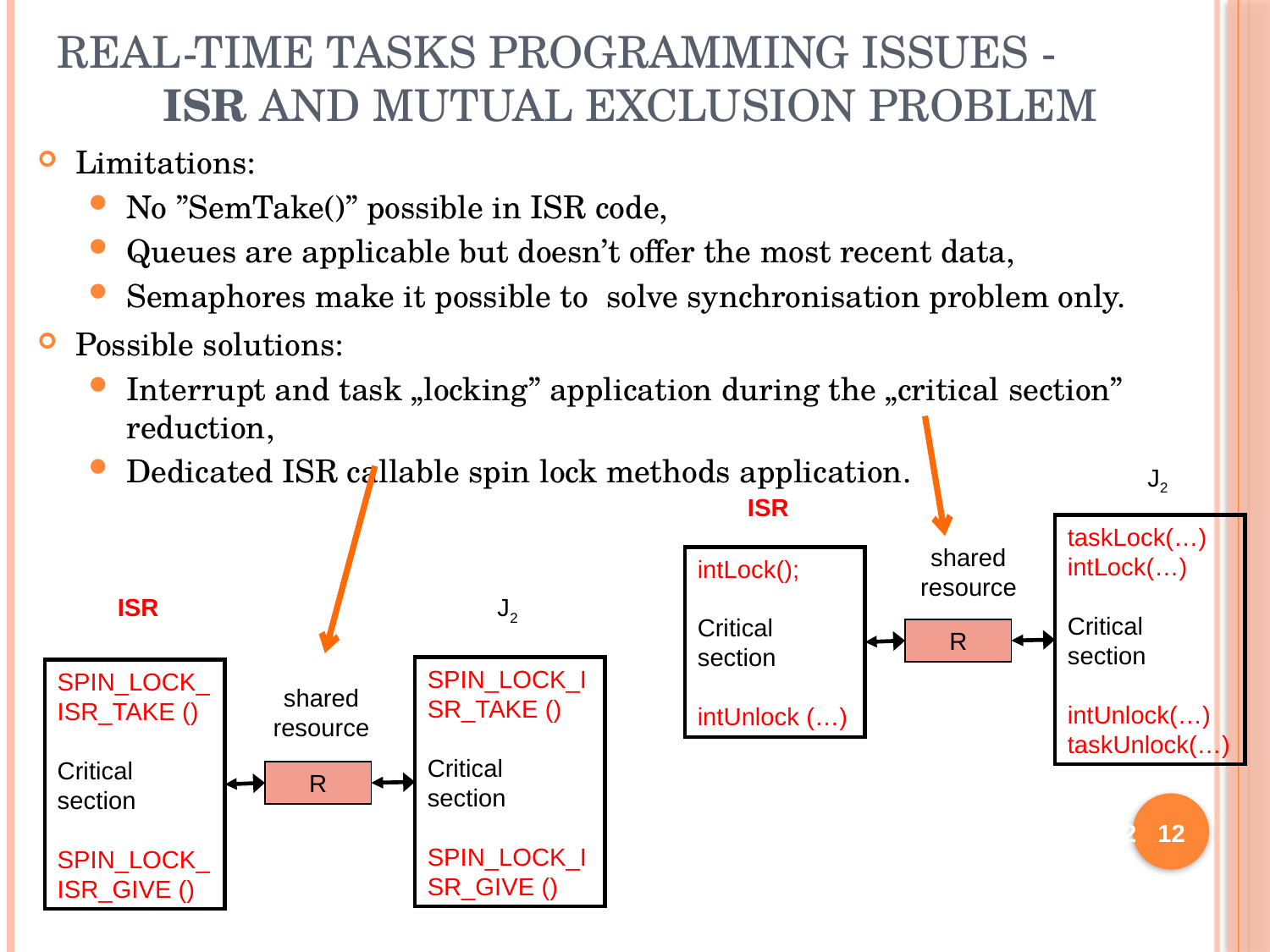

# Real-Time Tasks Programming Issues - ISR and Mutual Exclusion Problem
Limitations:
No ”SemTake()” possible in ISR code,
Queues are applicable but doesn’t offer the most recent data,
Semaphores make it possible to  solve synchronisation problem only.
Possible solutions:
Interrupt and task „locking” application during the „critical section” reduction,
Dedicated ISR callable spin lock methods application.
J2
ISR
taskLock(…)
intLock(…)

Critical
section

intUnlock(…)
taskUnlock(…)
12
shared resource
intLock();

Critical
section

intUnlock (…)
ISR
J2
R
SPIN_LOCK_ISR_TAKE ()

Critical
section

SPIN_LOCK_ISR_GIVE ()
SPIN_LOCK_ISR_TAKE ()

Critical
section

SPIN_LOCK_ISR_GIVE ()
shared resource
R
12
12